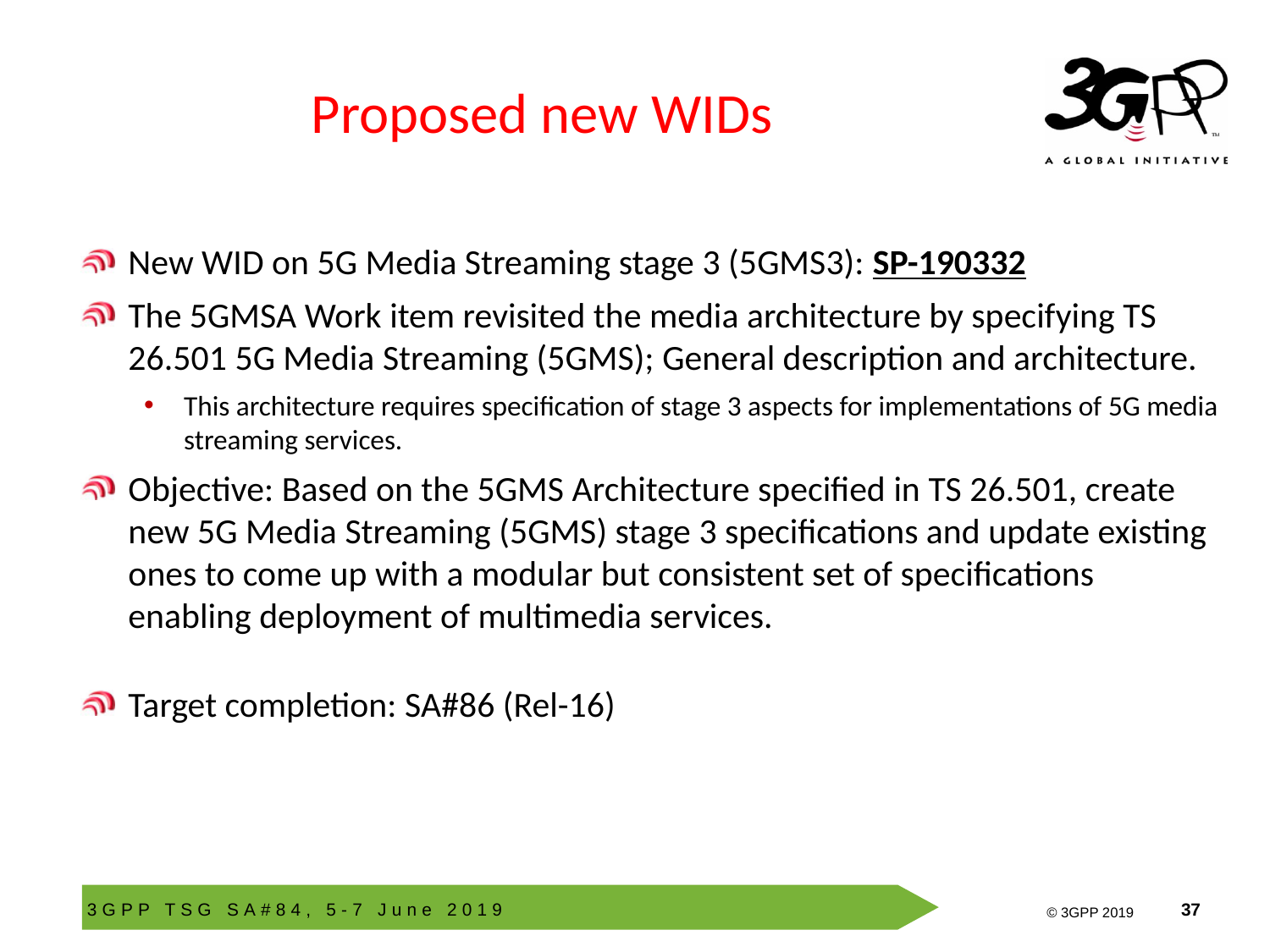

# Proposed new WIDs

New WID on 5G Media Streaming stage 3 (5GMS3): SP-190332
The 5GMSA Work item revisited the media architecture by specifying TS 26.501 5G Media Streaming (5GMS); General description and architecture.
This architecture requires specification of stage 3 aspects for implementations of 5G media streaming services.
Objective: Based on the 5GMS Architecture specified in TS 26.501, create new 5G Media Streaming (5GMS) stage 3 specifications and update existing ones to come up with a modular but consistent set of specifications enabling deployment of multimedia services.

Target completion: SA#86 (Rel-16)